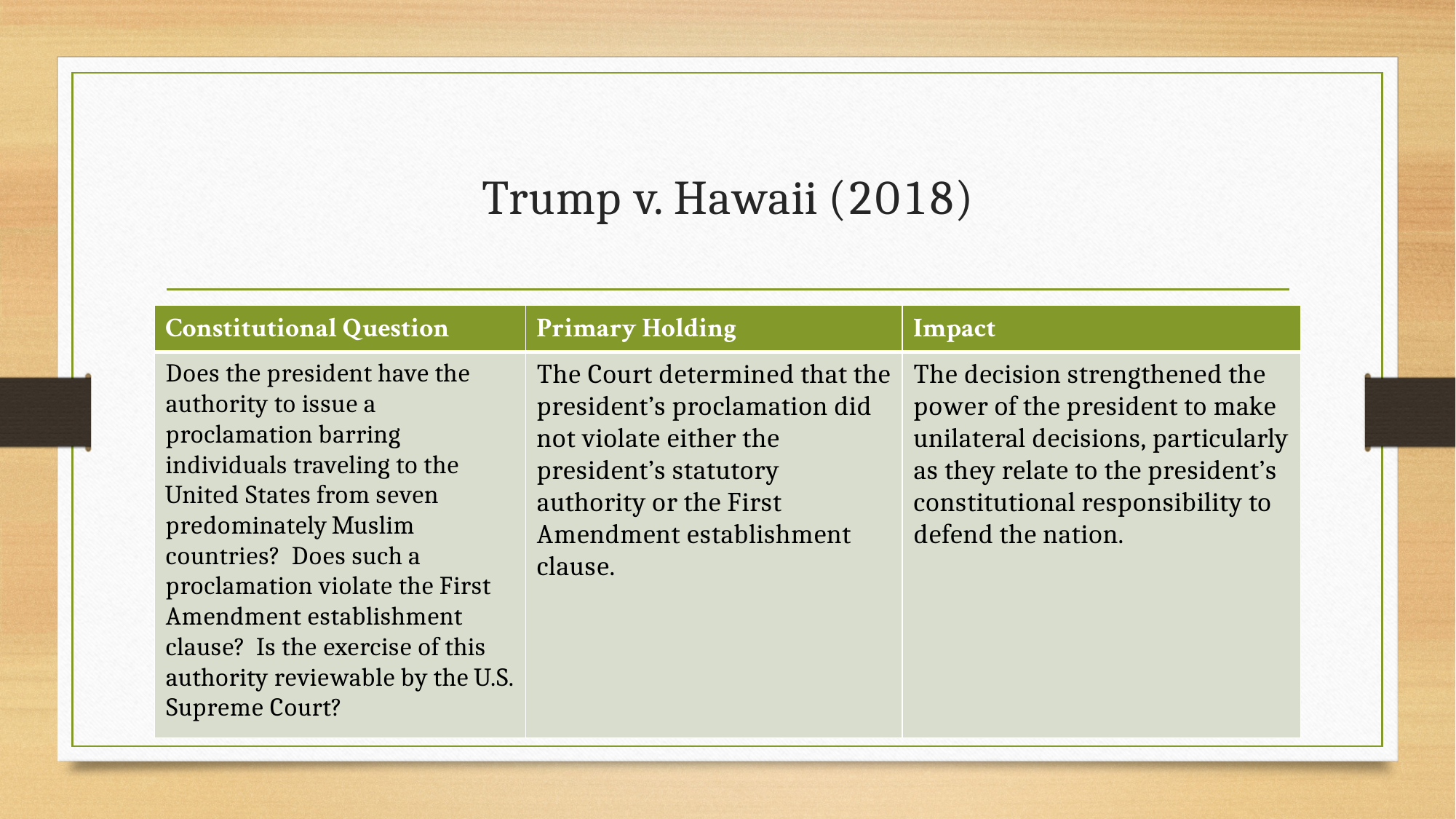

# Trump v. Hawaii (2018)
| Constitutional Question | Primary Holding | Impact |
| --- | --- | --- |
| Does the president have the authority to issue a proclamation barring individuals traveling to the United States from seven predominately Muslim countries? Does such a proclamation violate the First Amendment establishment clause? Is the exercise of this authority reviewable by the U.S. Supreme Court? | The Court determined that the president’s proclamation did not violate either the president’s statutory authority or the First Amendment establishment clause. | The decision strengthened the power of the president to make unilateral decisions, particularly as they relate to the president’s constitutional responsibility to defend the nation. |